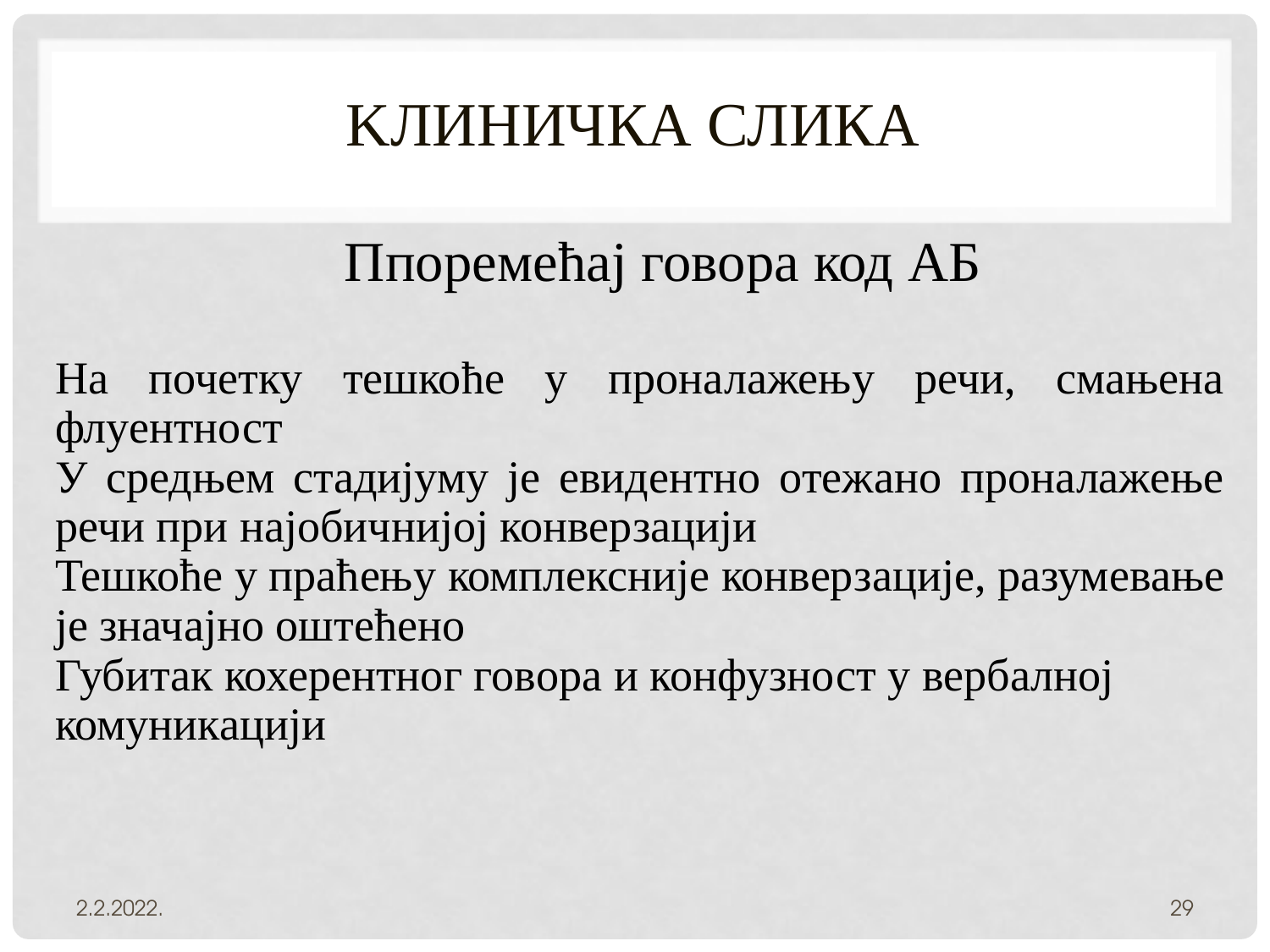

# Kлиничка слика
    Ппоремећај говора код АБ

На почетку тешкоће у проналажењу речи, смањена флуентност
У средњем стадијуму је евидентно отежано проналажење речи при најобичнијој конверзацији
Тешкоће у праћењу комплексније конверзације, разумевање је значајно оштећено
Губитак кохерентног говора и конфузност у вербалној
комуникацији

2.2.2022.
29